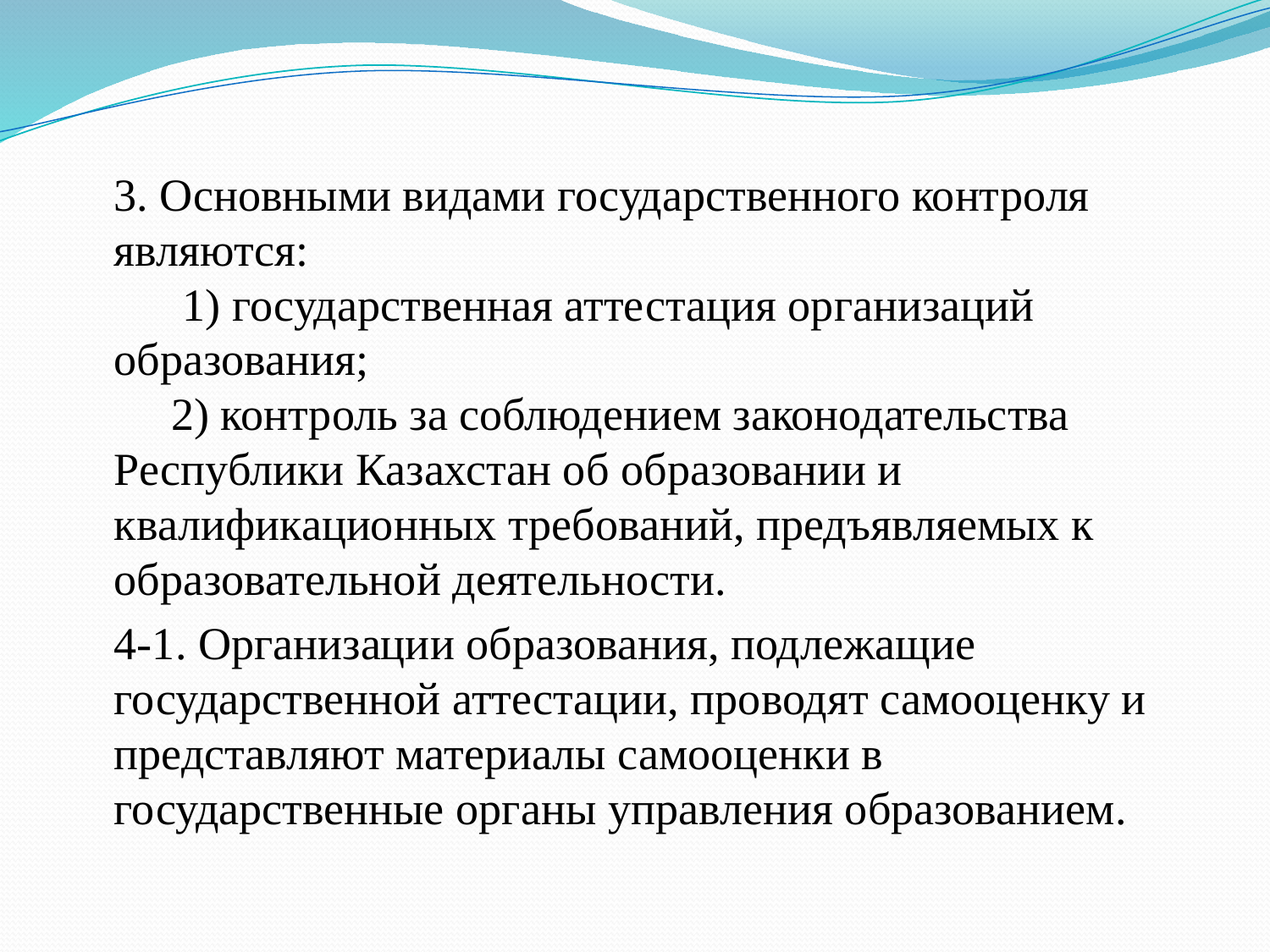

3. Основными видами государственного контроля являются:
      1) государственная аттестация организаций образования;
     2) контроль за соблюдением законодательства Республики Казахстан об образовании и квалификационных требований, предъявляемых к образовательной деятельности.
	4-1. Организации образования, подлежащие государственной аттестации, проводят самооценку и представляют материалы самооценки в государственные органы управления образованием.